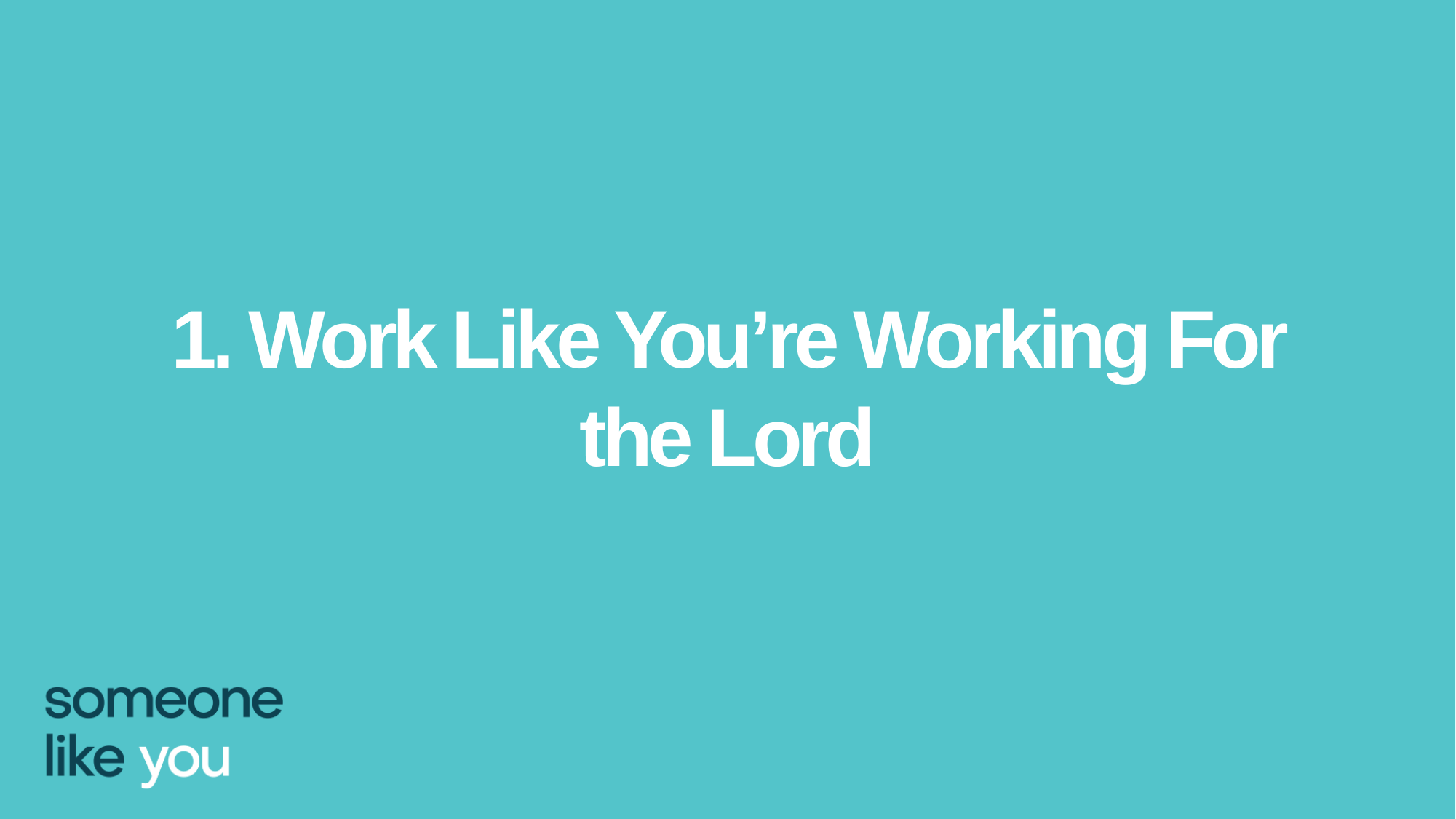

1. Work Like You’re Working For the Lord